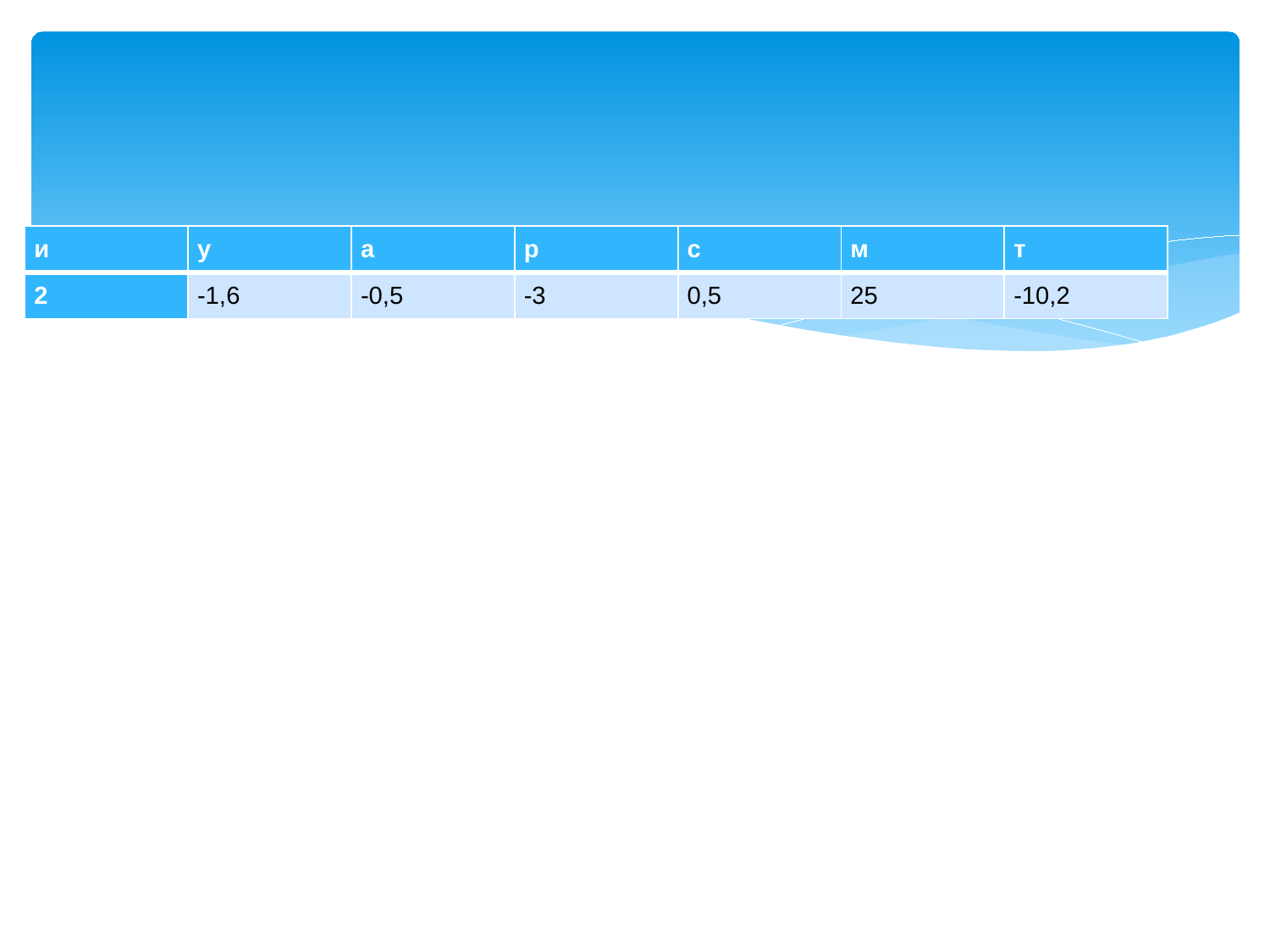

#

| и | у | а | р | с | м | т |
| --- | --- | --- | --- | --- | --- | --- |
| 2 | -1,6 | -0,5 | -3 | 0,5 | 25 | -10,2 |